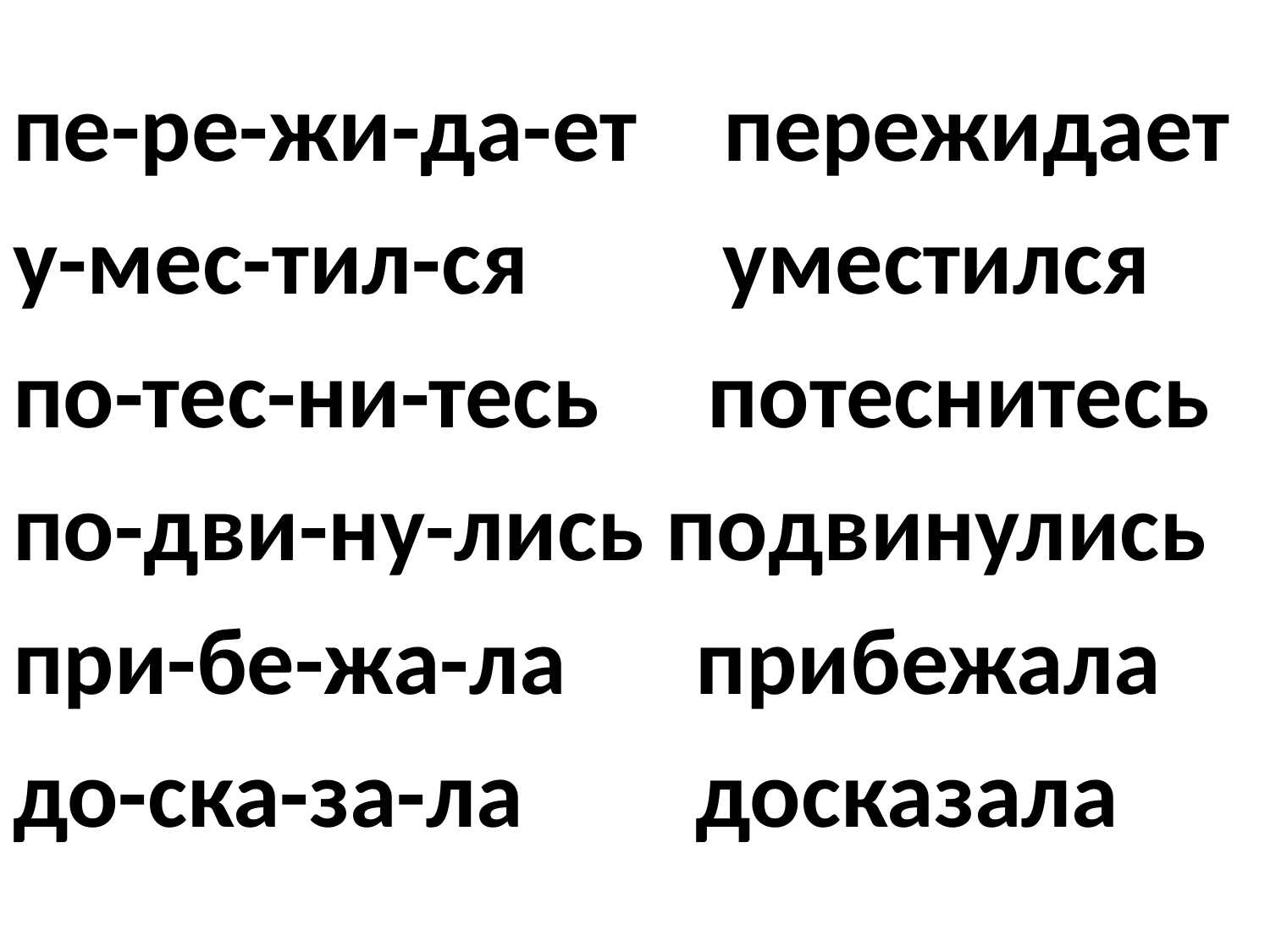

пе-ре-жи-да-ет    пережидает
у-мес-тил-ся         уместился
по-тес-ни-тесь     потеснитесь
по-дви-ну-лись подвинулись
при-бе-жа-ла      прибежала
до-ска-за-ла        досказала